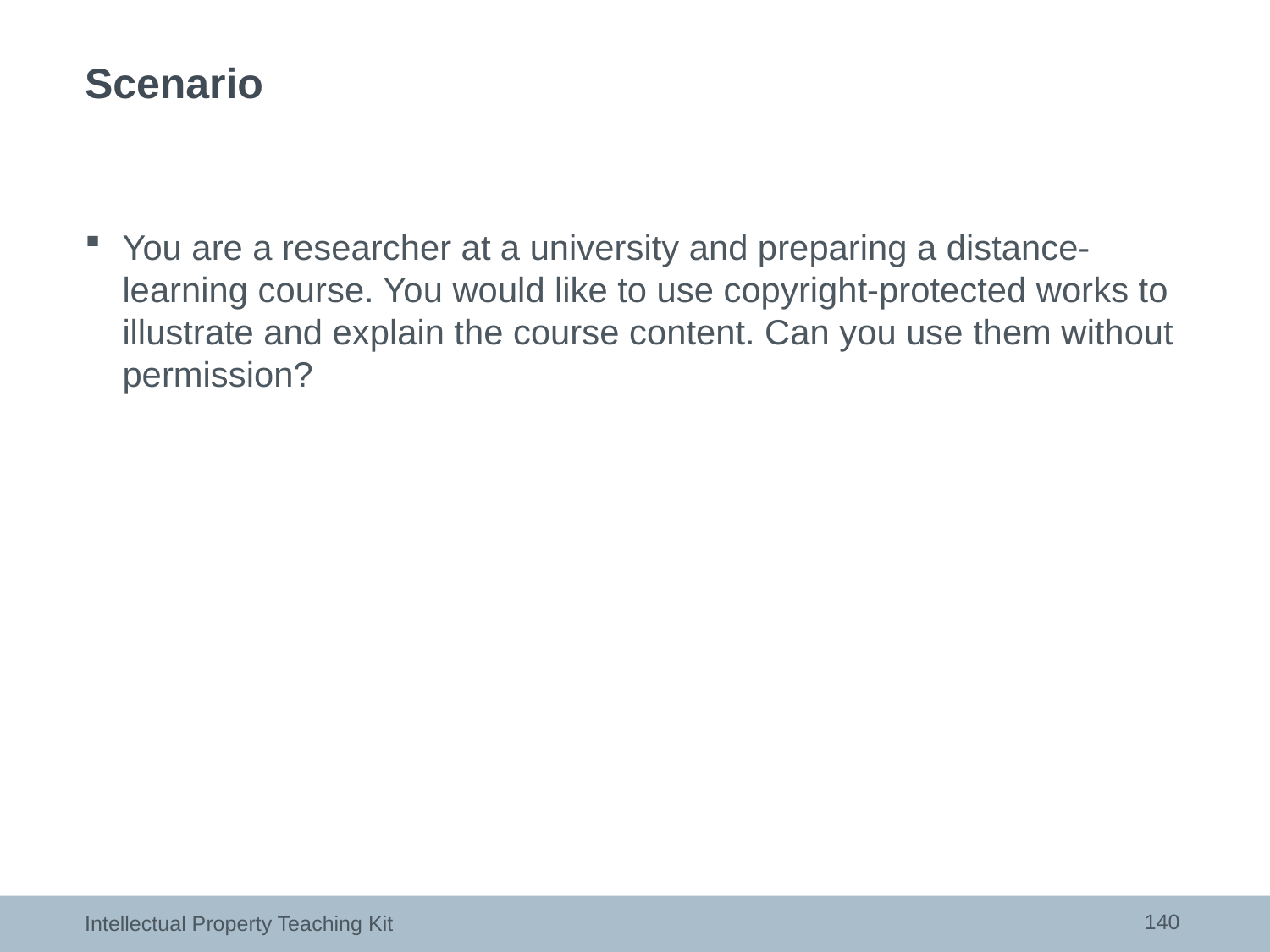

# Scenario
You are a researcher at a university and preparing a distance-learning course. You would like to use copyright-protected works to illustrate and explain the course content. Can you use them without permission?

140
Intellectual Property Teaching Kit